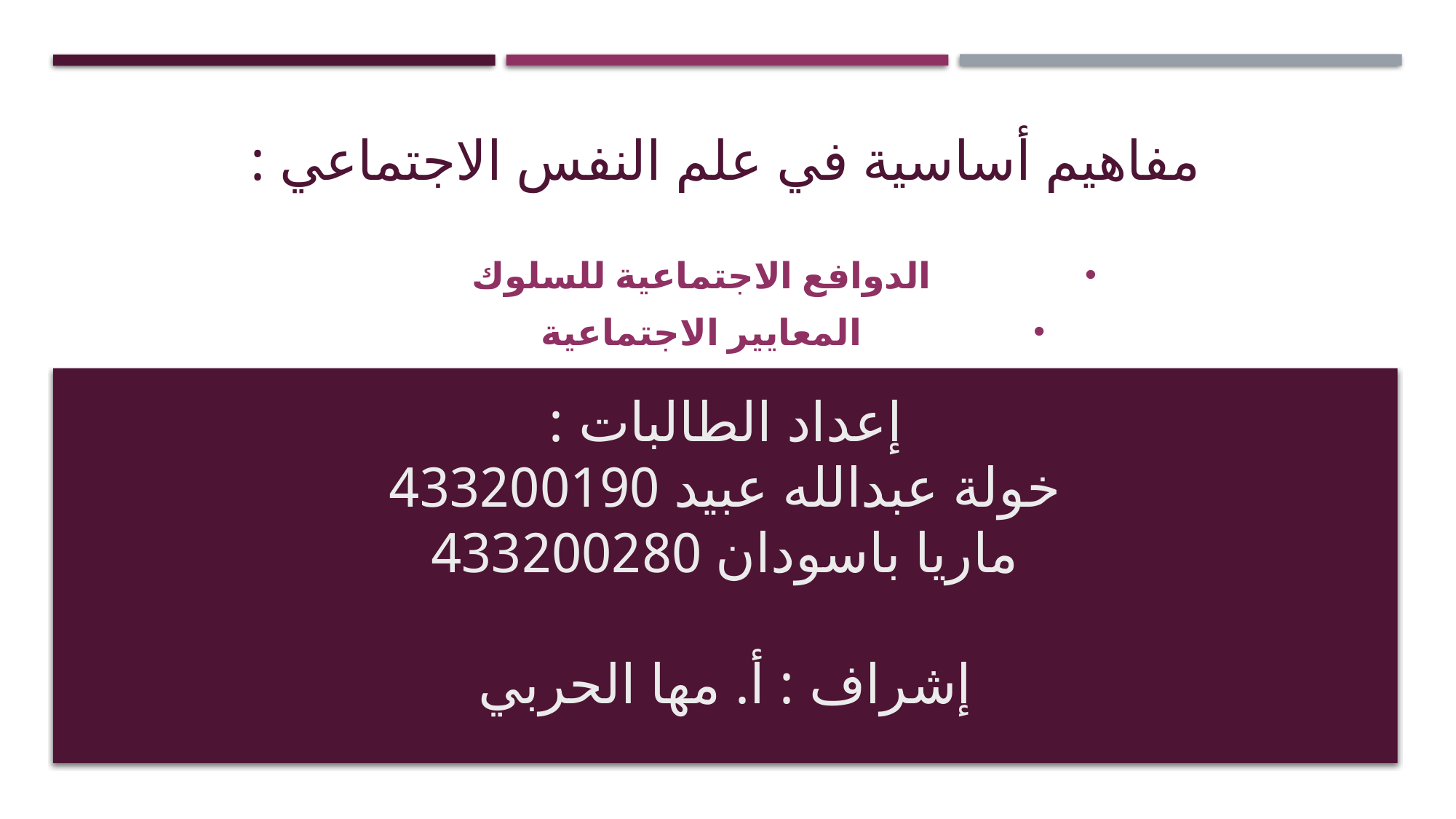

# مفاهيم أساسية في علم النفس الاجتماعي :
الدوافع الاجتماعية للسلوك
المعايير الاجتماعية
إعداد الطالبات :
خولة عبدالله عبيد 433200190
ماريا باسودان 433200280

إشراف : أ. مها الحربي